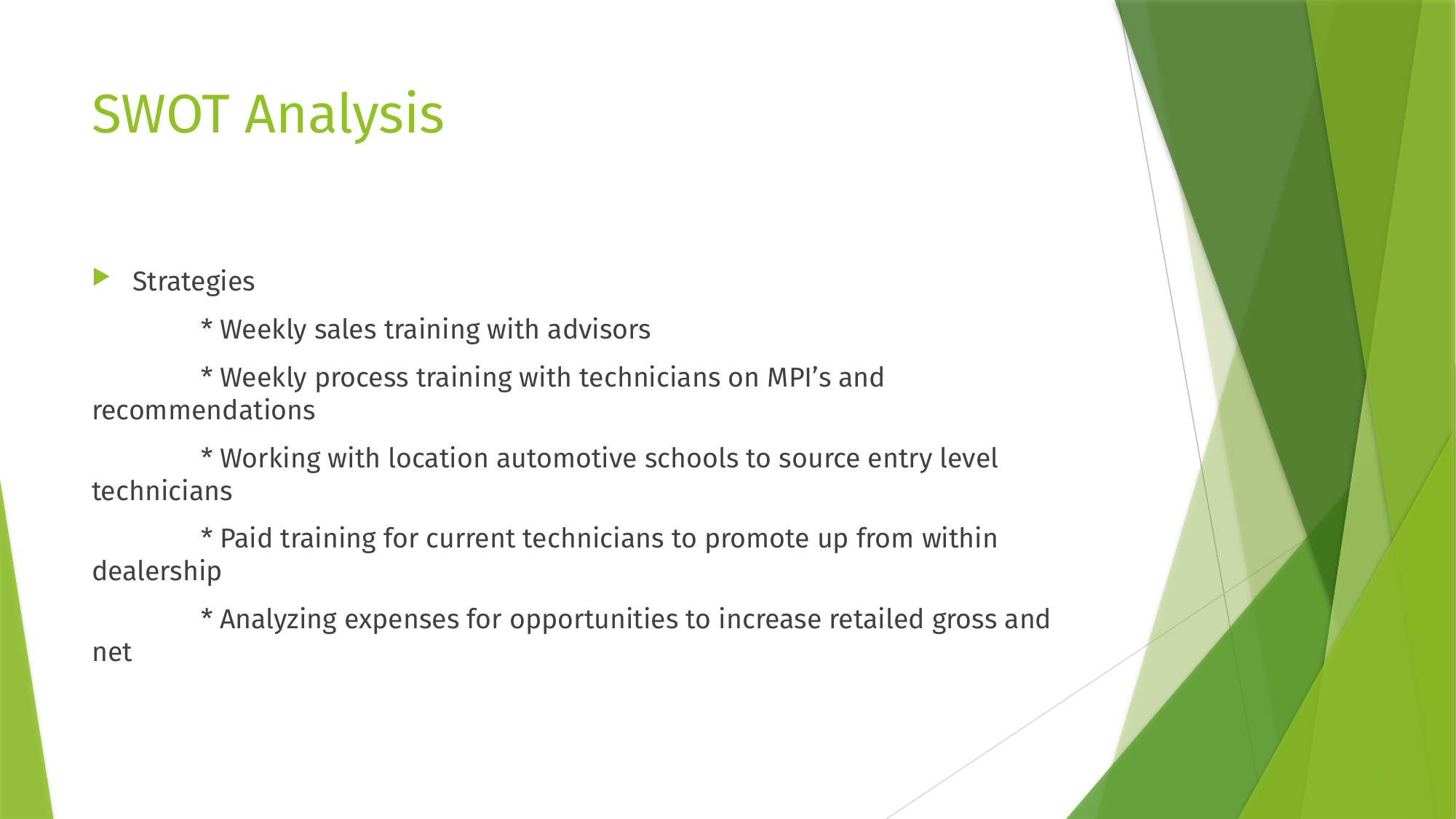

# SWOT Analysis
Strategies
	* Weekly sales training with advisors
	* Weekly process training with technicians on MPI’s and recommendations
	* Working with location automotive schools to source entry level technicians
	* Paid training for current technicians to promote up from within dealership
	* Analyzing expenses for opportunities to increase retailed gross and net